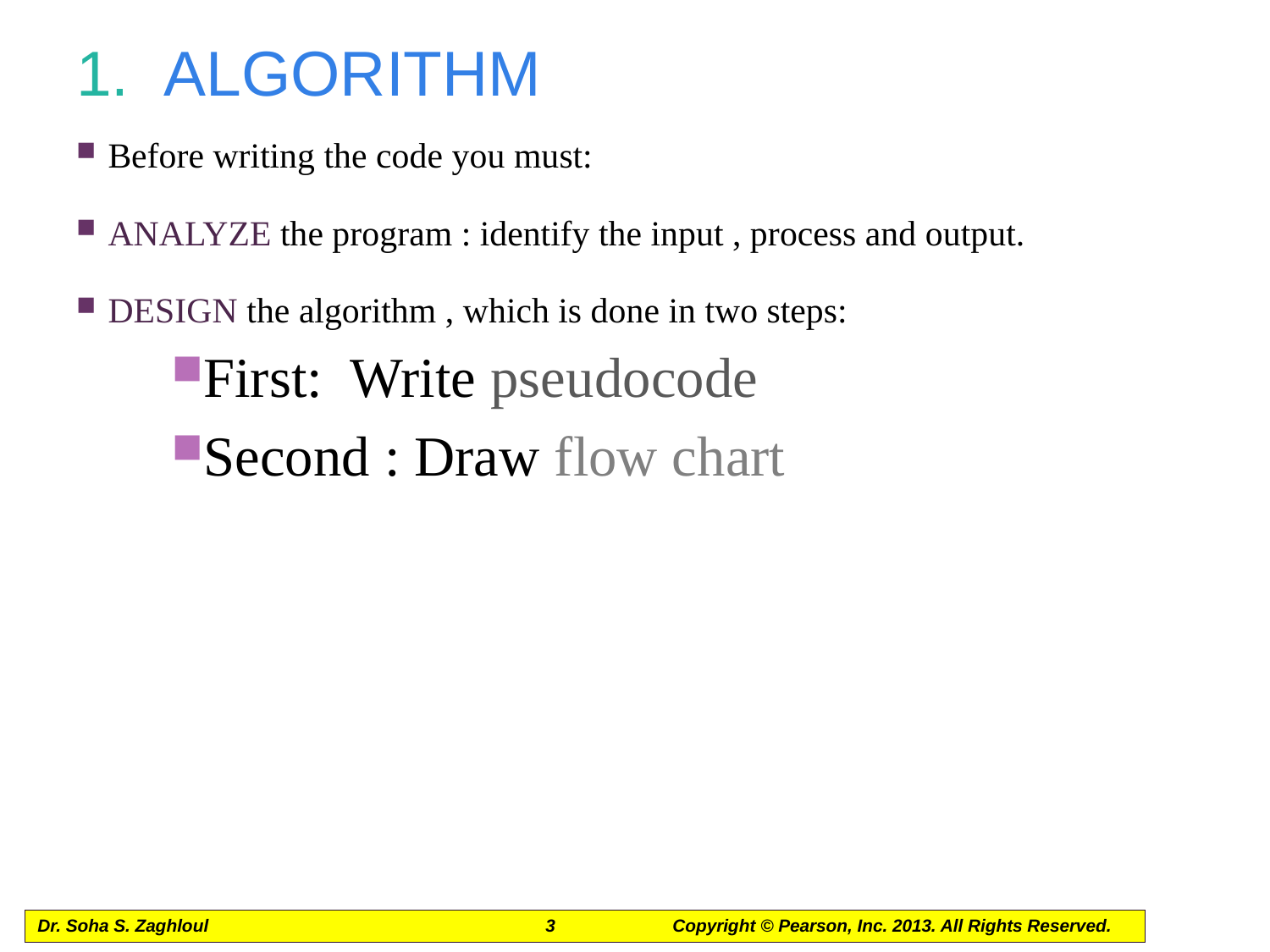

# 1.  ALGORITHM
Before writing the code you must:
ANALYZE the program : identify the input , process and output.
DESIGN the algorithm , which is done in two steps:
First:  Write pseudocode
Second : Draw flow chart
©1992-2013 by Pearson Education, Inc. All Rights Reserved.
Dr. Soha S. Zaghloul			3	Copyright © Pearson, Inc. 2013. All Rights Reserved.